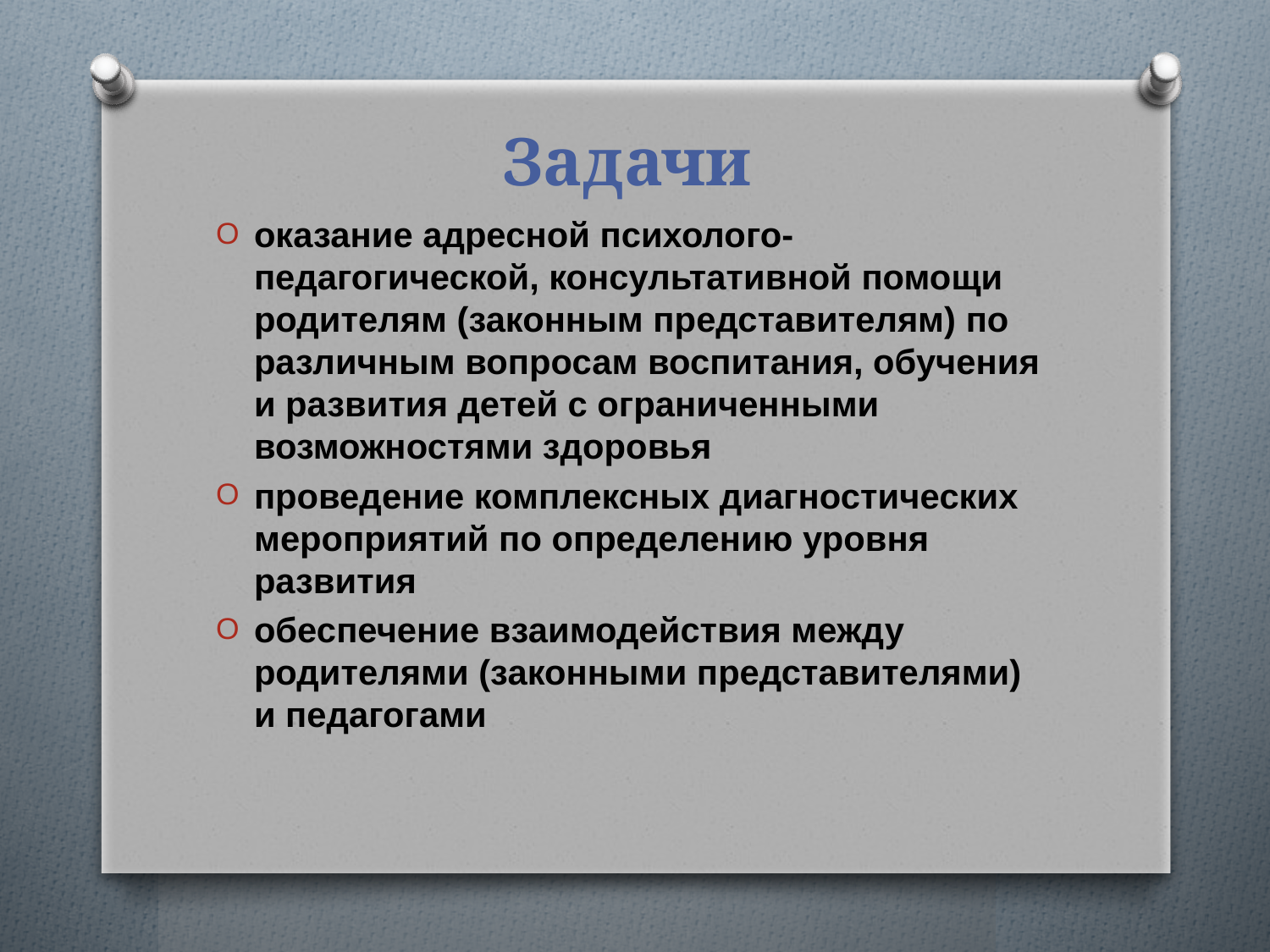

# Задачи
оказание адресной психолого-педагогической, консультативной помощи родителям (законным представителям) по различным вопросам воспитания, обучения и развития детей с ограниченными возможностями здоровья
проведение комплексных диагностических мероприятий по определению уровня развития
обеспечение взаимодействия между родителями (законными представителями) и педагогами